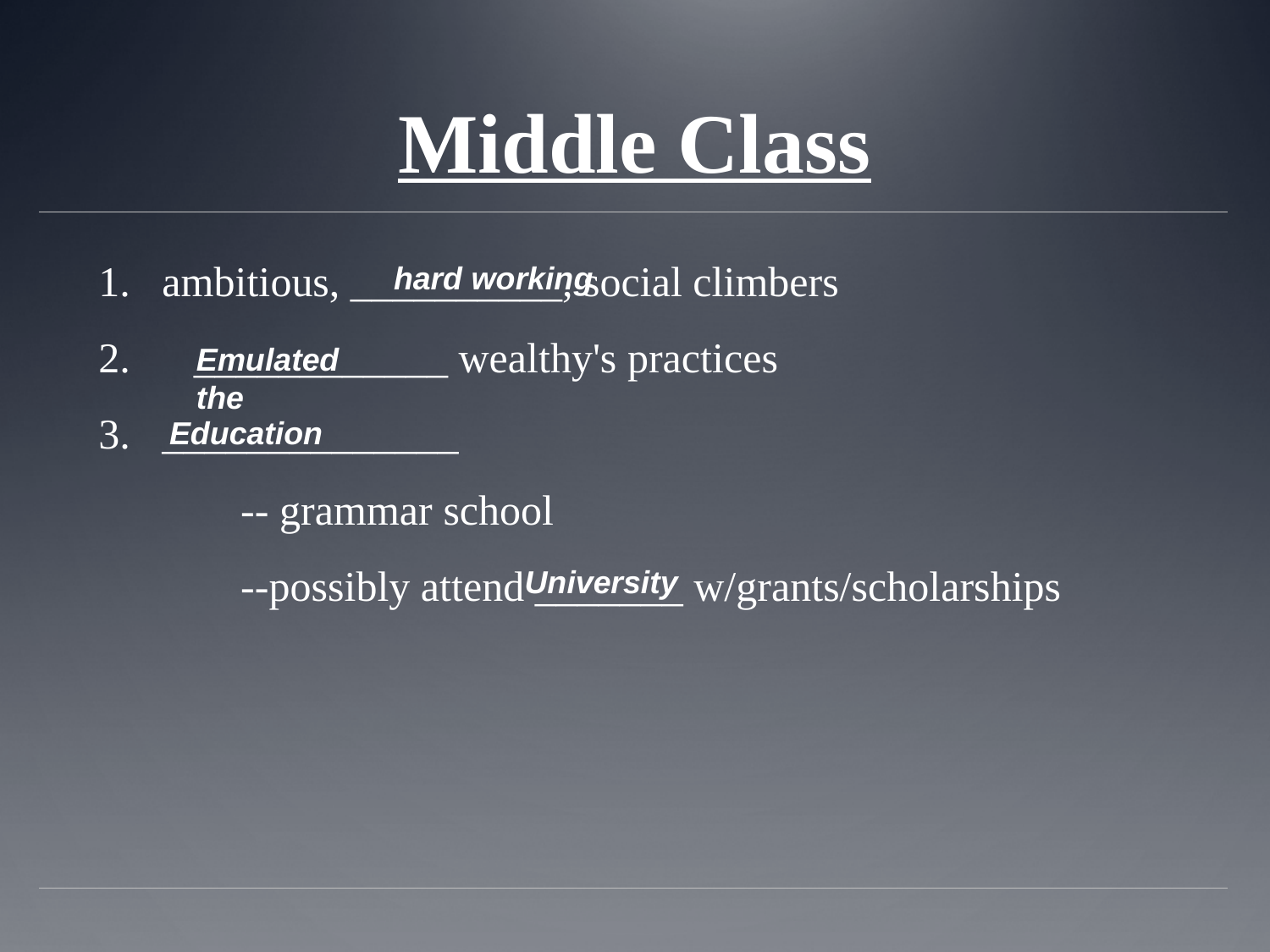

# Middle Class
   ambitious, __________, social climbers
      ____________ wealthy's practices
   ______________
		-- grammar school
		--possibly attend _______ w/grants/scholarships
hard working
Emulated  the
Education
University